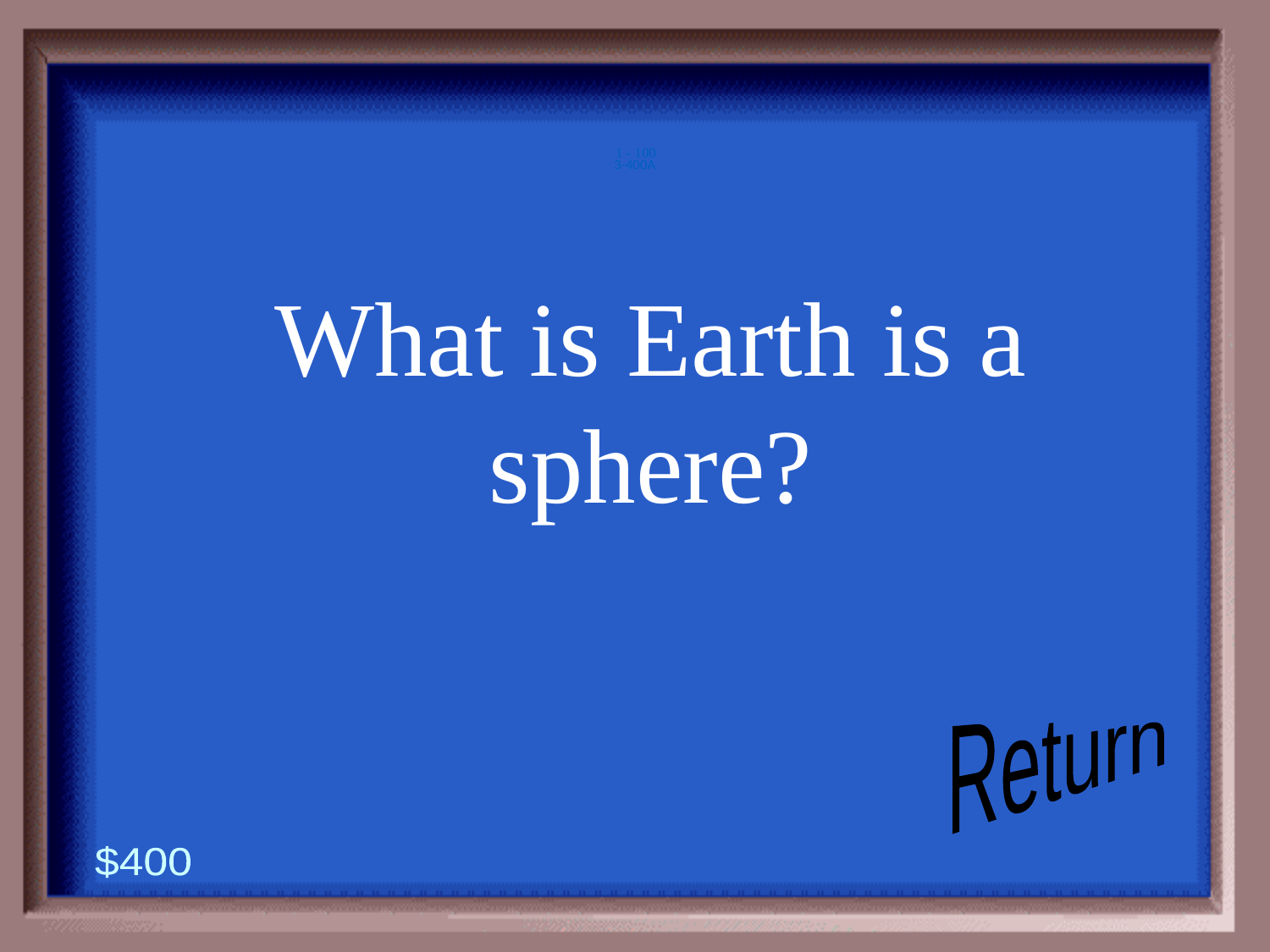

3-400A
1 - 100
What is Earth is a sphere?
Return
$400